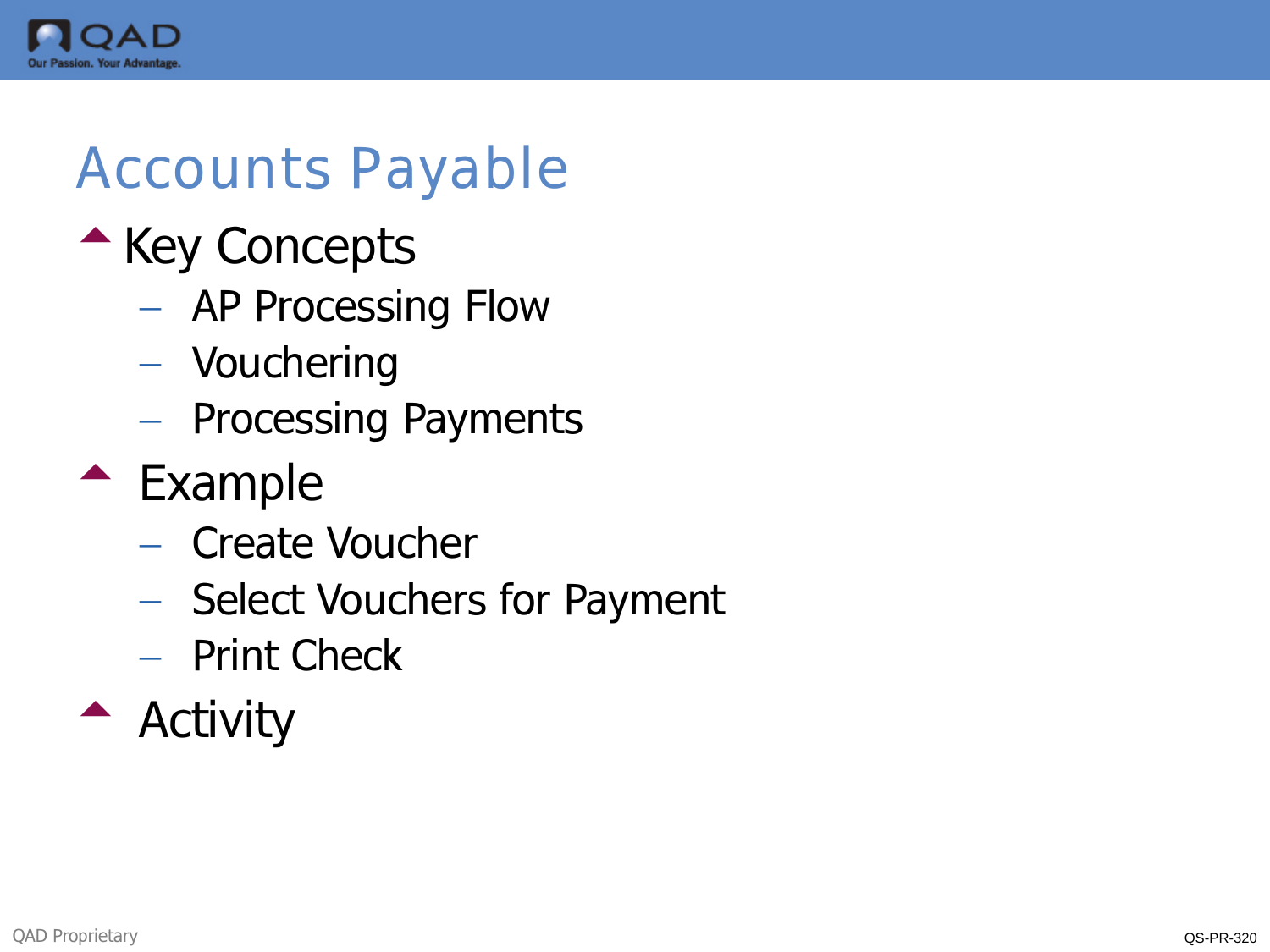

# Accounts Payable
Key Concepts
 AP Processing Flow
 Vouchering
 Processing Payments
 Example
 Create Voucher
 Select Vouchers for Payment
 Print Check
 Activity

QS-PR-320